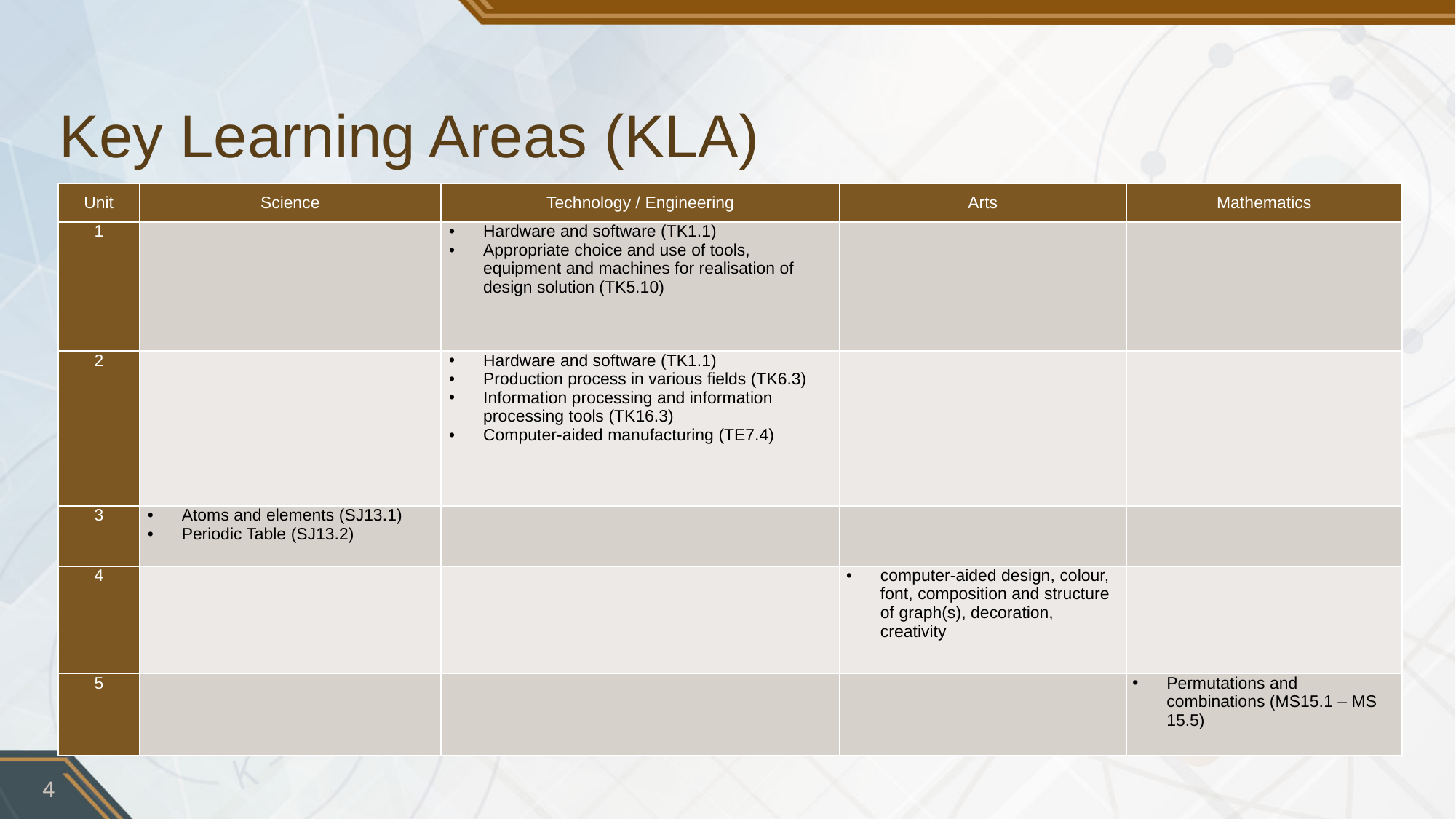

# Key Learning Areas (KLA)
| Unit | Science | Technology / Engineering | Arts | Mathematics |
| --- | --- | --- | --- | --- |
| 1 |  | Hardware and software (TK1.1) Appropriate choice and use of tools, equipment and machines for realisation of design solution (TK5.10) |  |  |
| 2 |  | Hardware and software (TK1.1) Production process in various fields (TK6.3) Information processing and information processing tools (TK16.3) Computer-aided manufacturing (TE7.4) |  |  |
| 3 | Atoms and elements (SJ13.1) Periodic Table (SJ13.2) |  |  |  |
| 4 |  |  | computer-aided design, colour, font, composition and structure of graph(s), decoration, creativity |  |
| 5 |  |  |  | Permutations and combinations (MS15.1 – MS 15.5) |
4